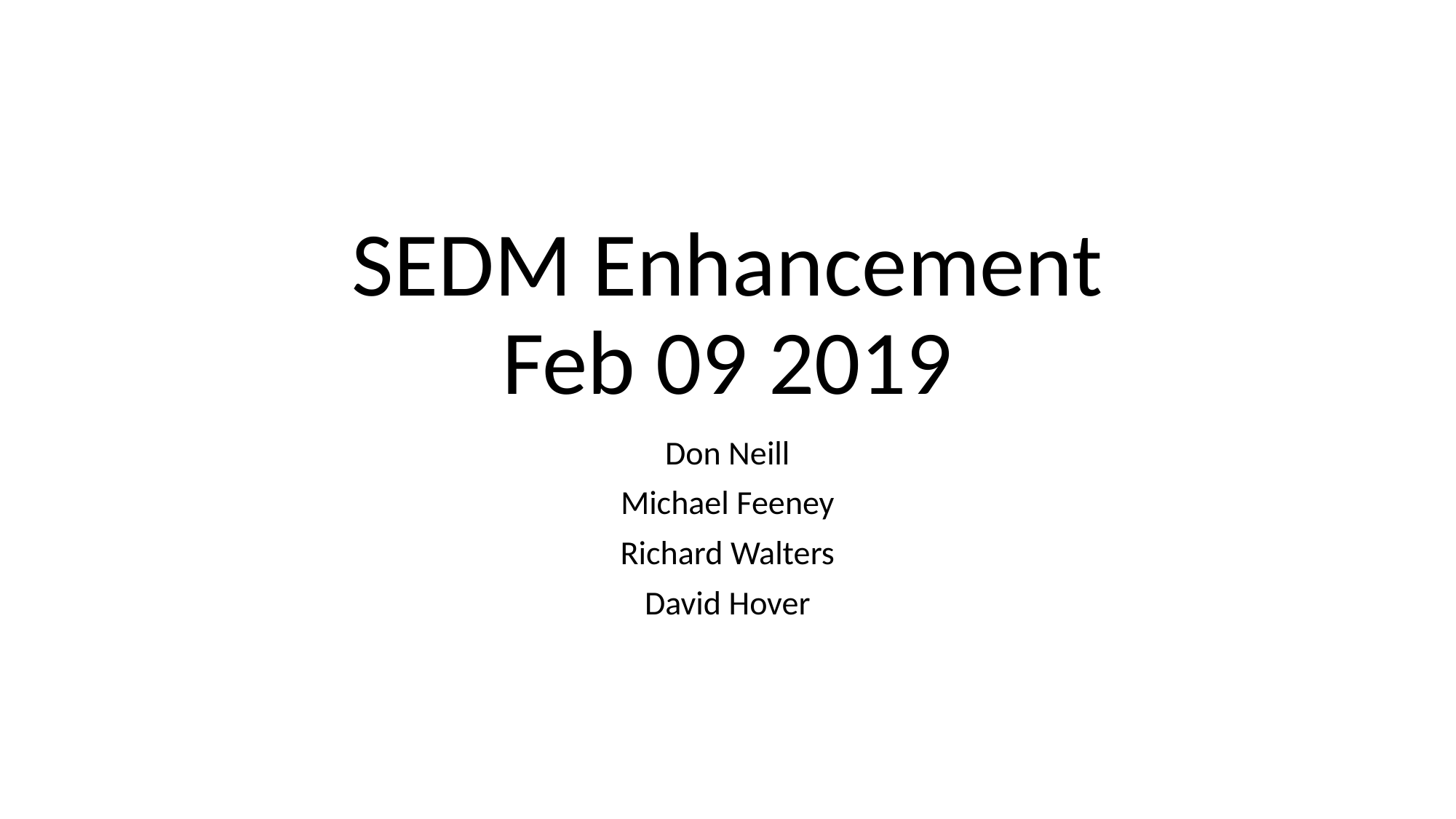

# SEDM Enhancement Feb 09 2019
Don Neill
Michael Feeney
Richard Walters
David Hover